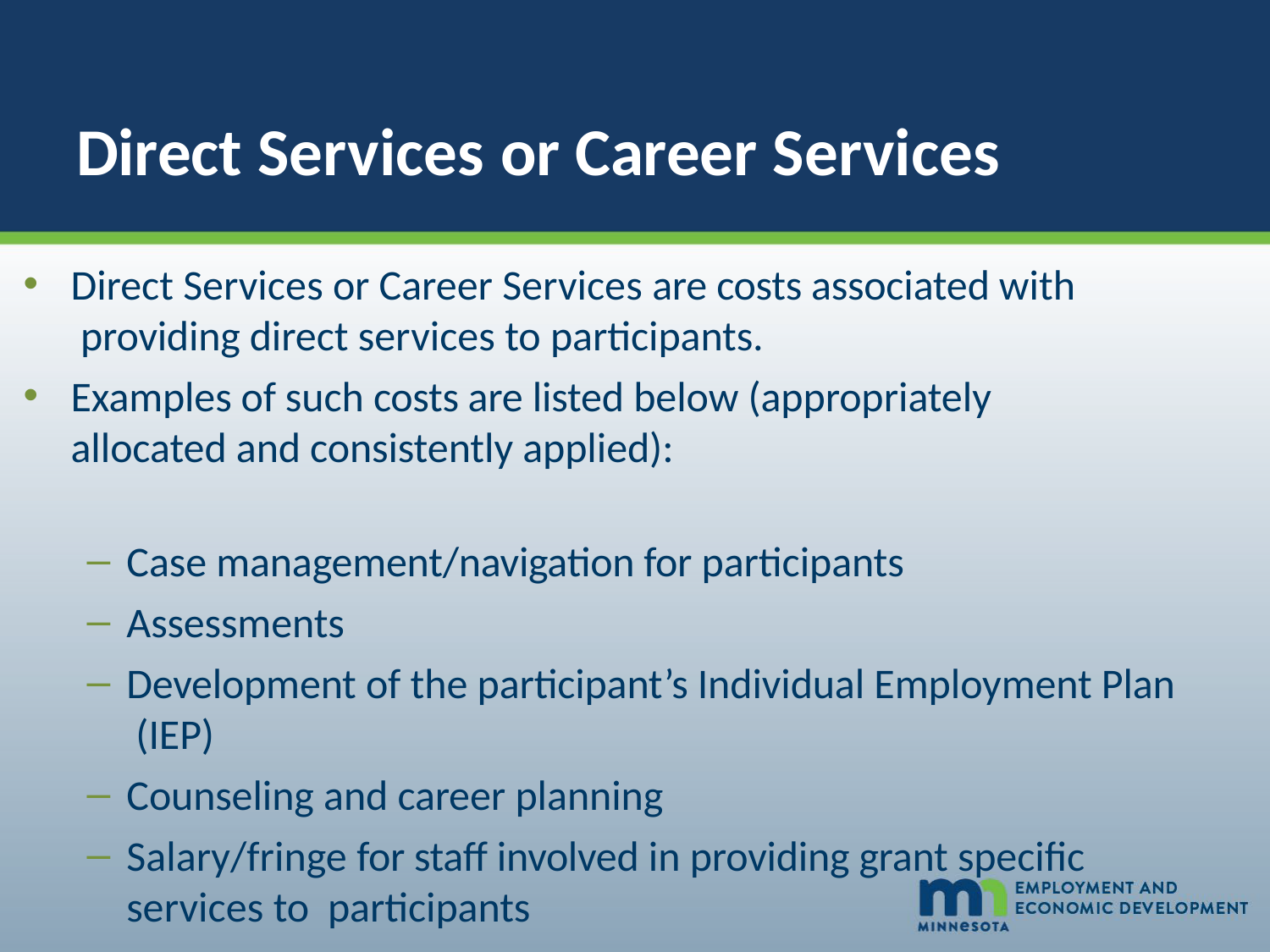

# Direct Services or Career Services
Direct Services or Career Services are costs associated with  providing direct services to participants.
Examples of such costs are listed below (appropriately allocated and consistently applied):

Case management/navigation for participants
Assessments
Development of the participant’s Individual Employment Plan  (IEP)
Counseling and career planning
Salary/fringe for staff involved in providing grant specific services to  participants